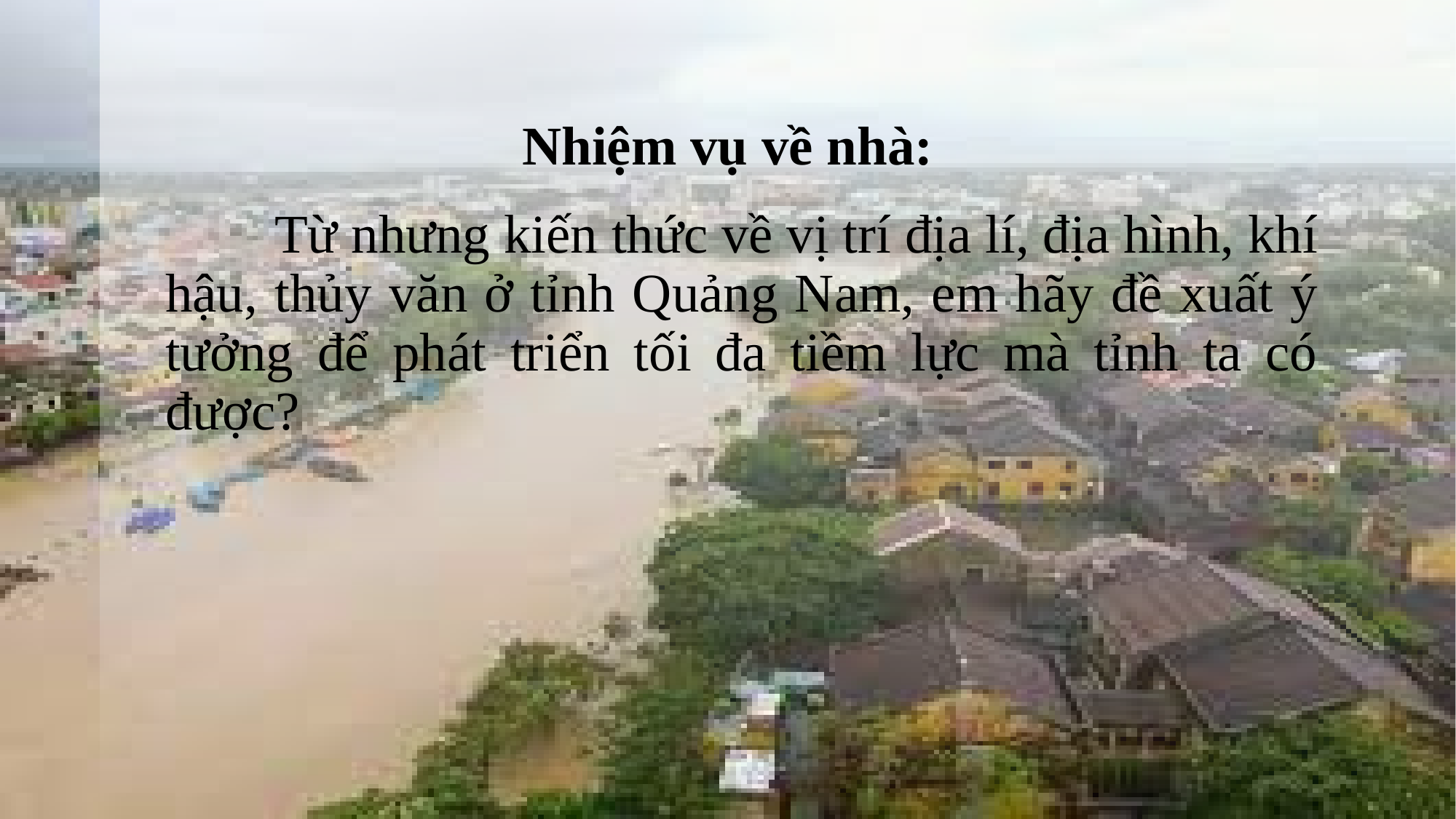

# Nhiệm vụ về nhà:
	Từ nhưng kiến thức về vị trí địa lí, địa hình, khí hậu, thủy văn ở tỉnh Quảng Nam, em hãy đề xuất ý tưởng để phát triển tối đa tiềm lực mà tỉnh ta có được?